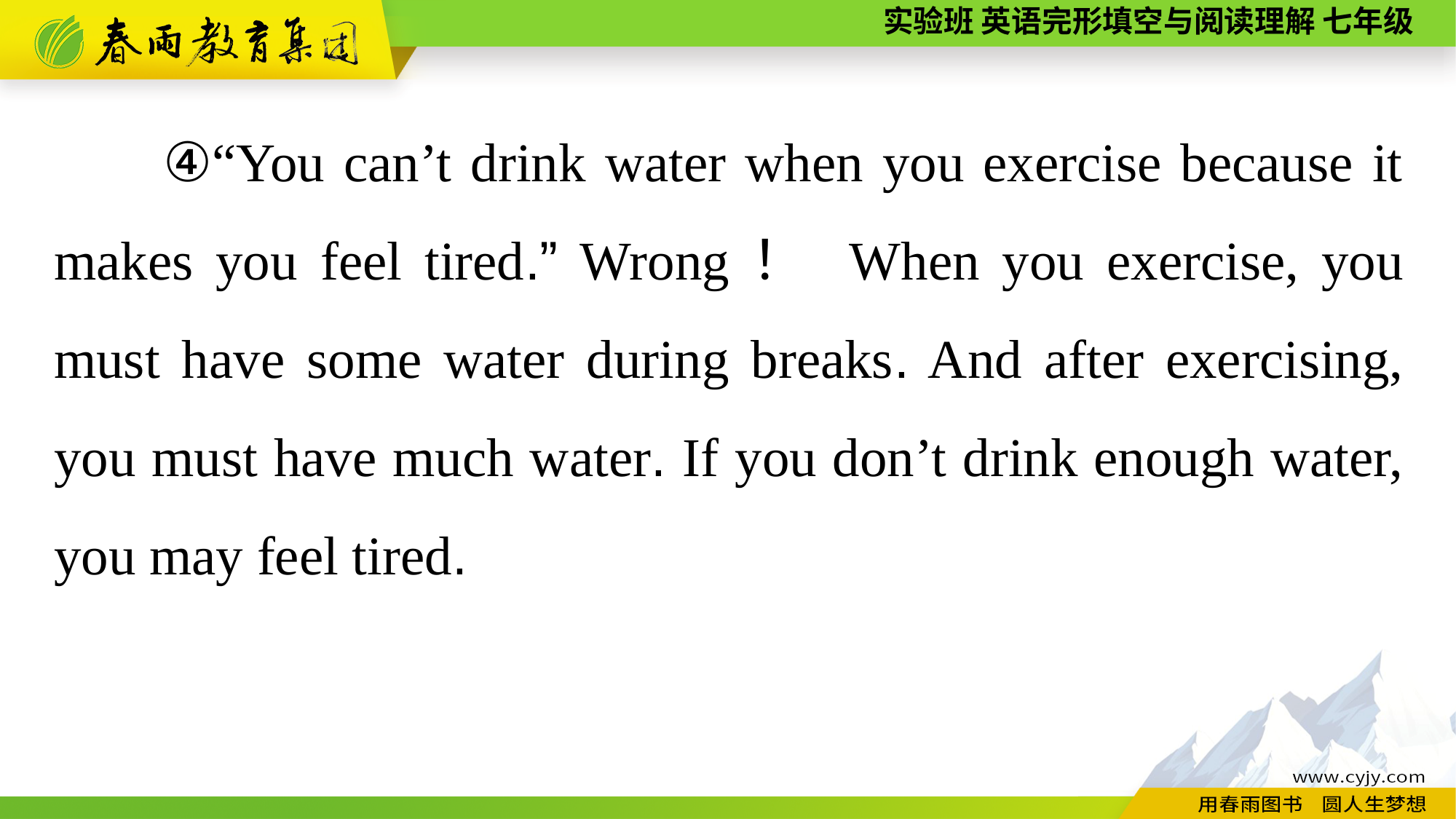

④“You can’t drink water when you exercise because it makes you feel tired.” Wrong！ When you exercise, you must have some water during breaks. And after exercising, you must have much water. If you don’t drink enough water, you may feel tired.